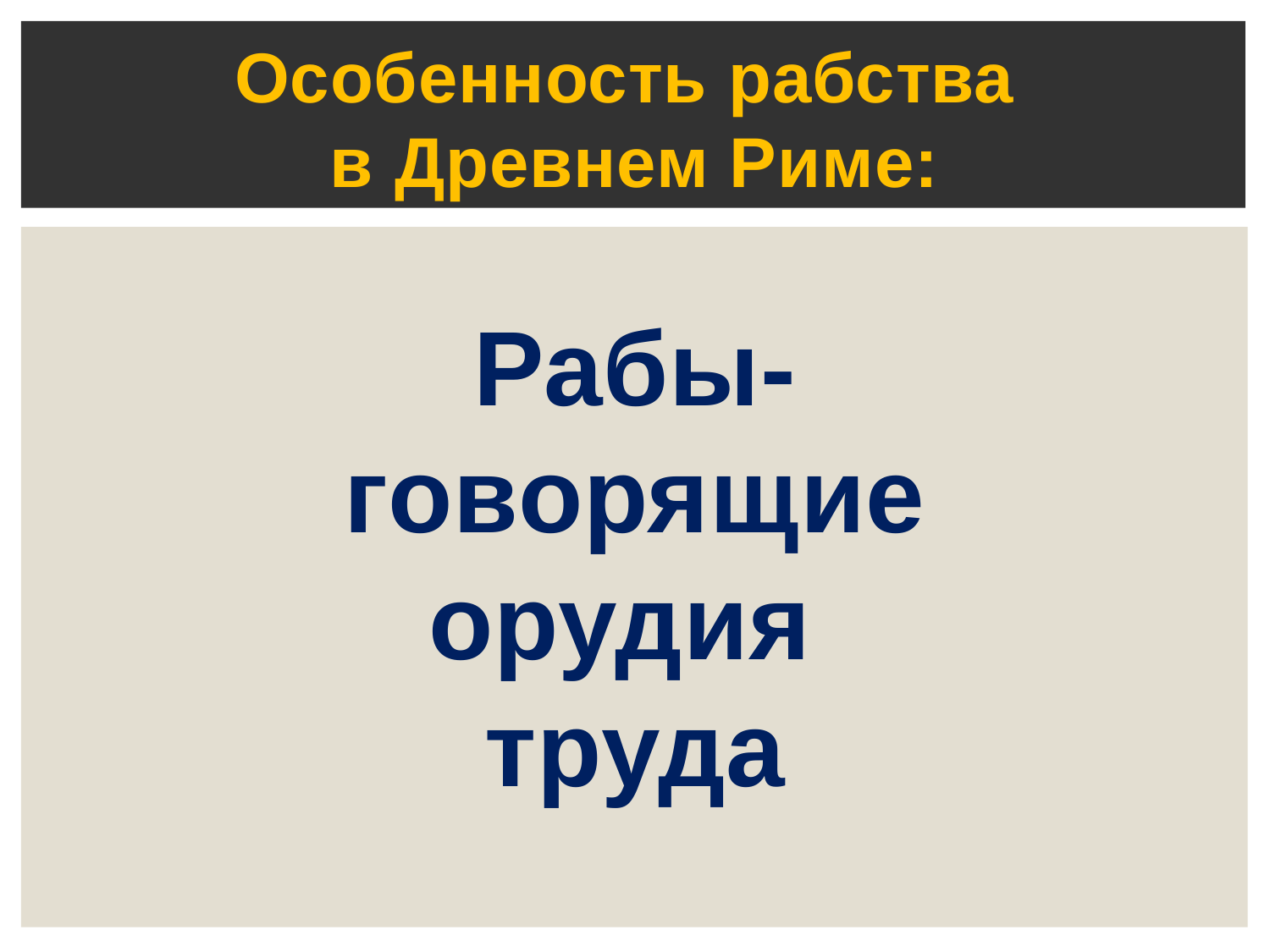

Особенность рабства
в Древнем Риме:
Рабы-
 говорящие
орудия
труда